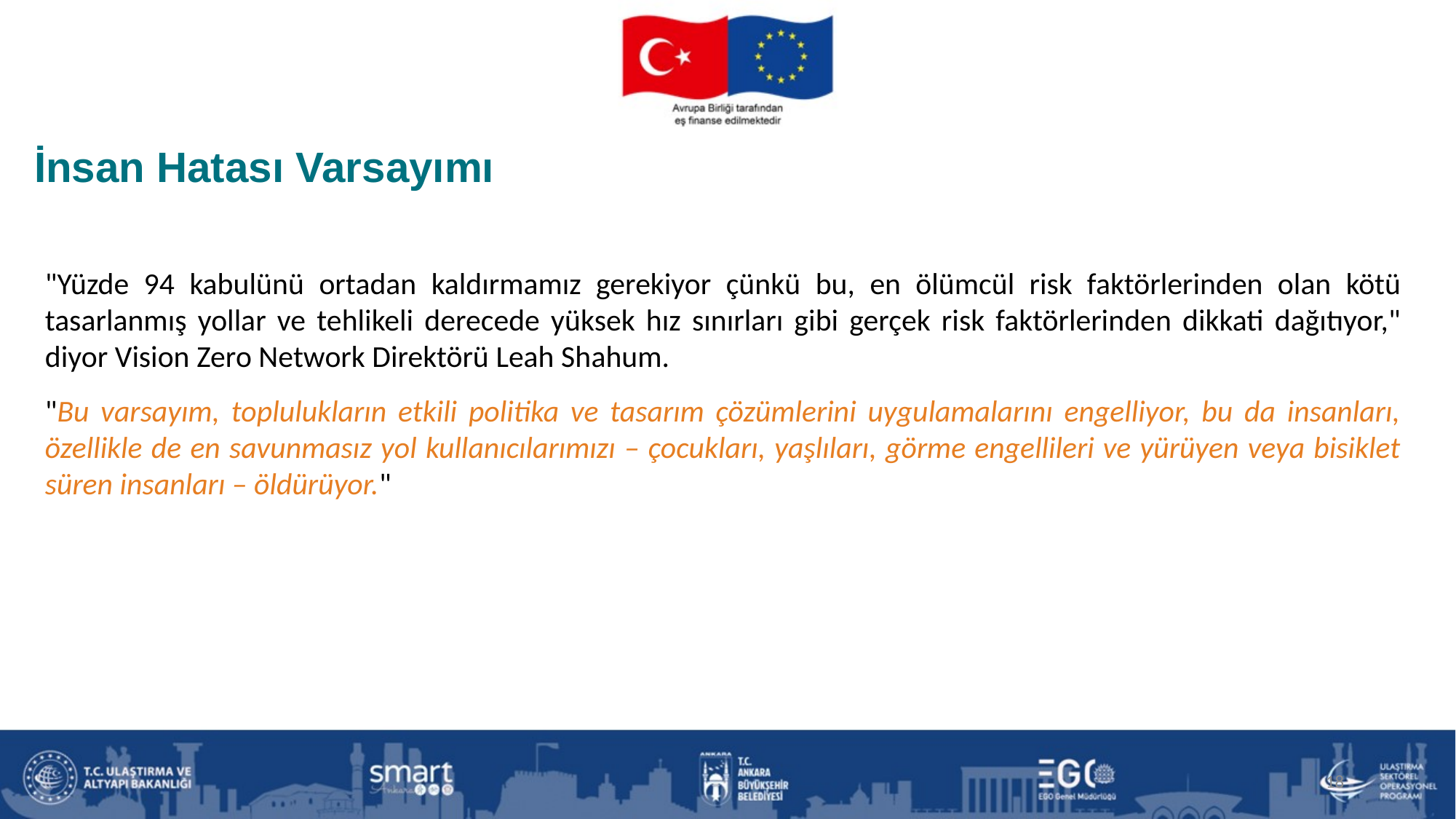

İnsan Hatası Varsayımı

"Yüzde 94 kabulünü ortadan kaldırmamız gerekiyor çünkü bu, en ölümcül risk faktörlerinden olan kötü tasarlanmış yollar ve tehlikeli derecede yüksek hız sınırları gibi gerçek risk faktörlerinden dikkati dağıtıyor," diyor Vision Zero Network Direktörü Leah Shahum.
"Bu varsayım, toplulukların etkili politika ve tasarım çözümlerini uygulamalarını engelliyor, bu da insanları, özellikle de en savunmasız yol kullanıcılarımızı – çocukları, yaşlıları, görme engellileri ve yürüyen veya bisiklet süren insanları – öldürüyor."

18